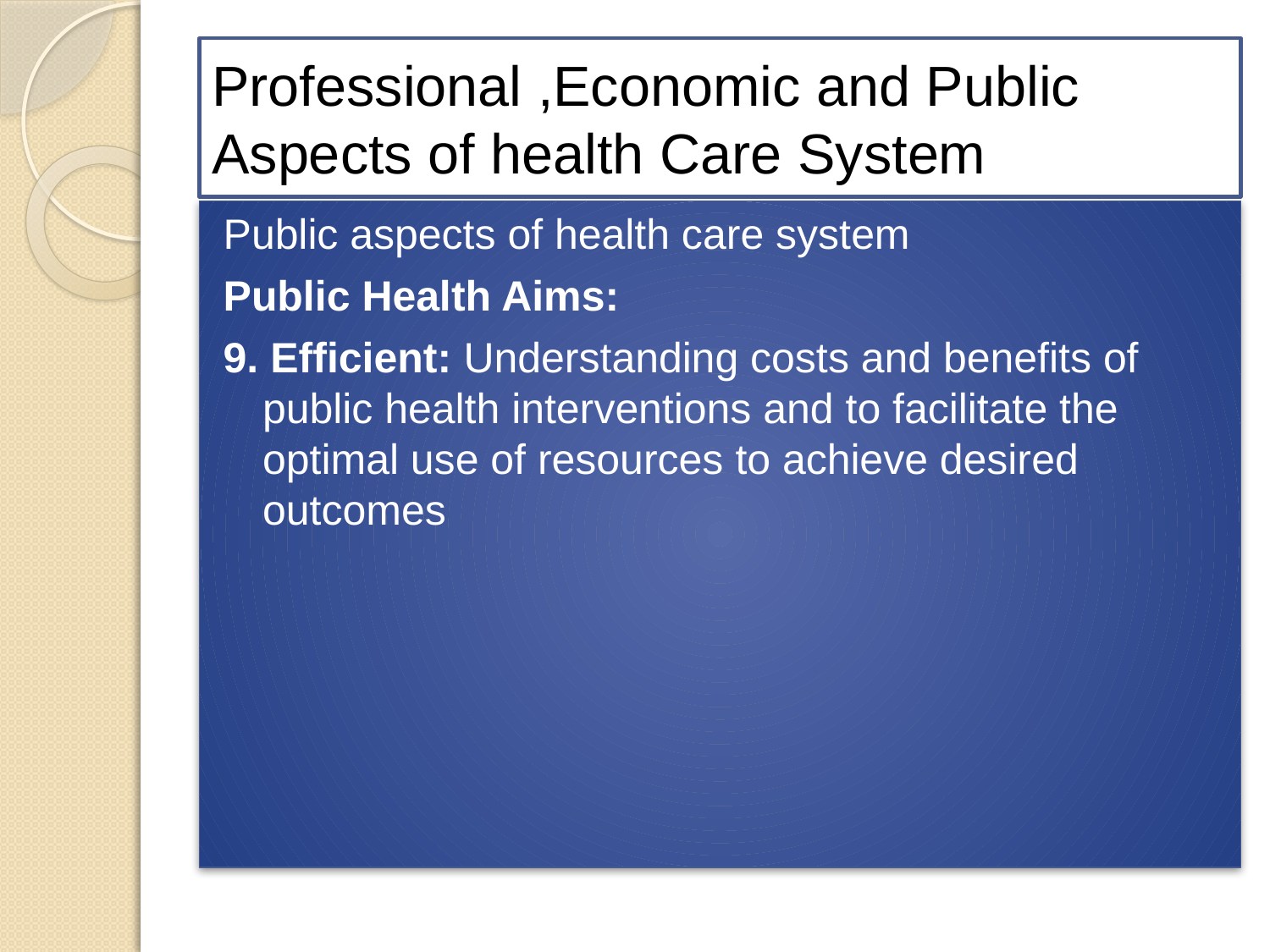

# Professional ,Economic and Public Aspects of health Care System
Public aspects of health care system
Public Health Aims:
9. Efficient: Understanding costs and benefits of public health interventions and to facilitate the optimal use of resources to achieve desired outcomes